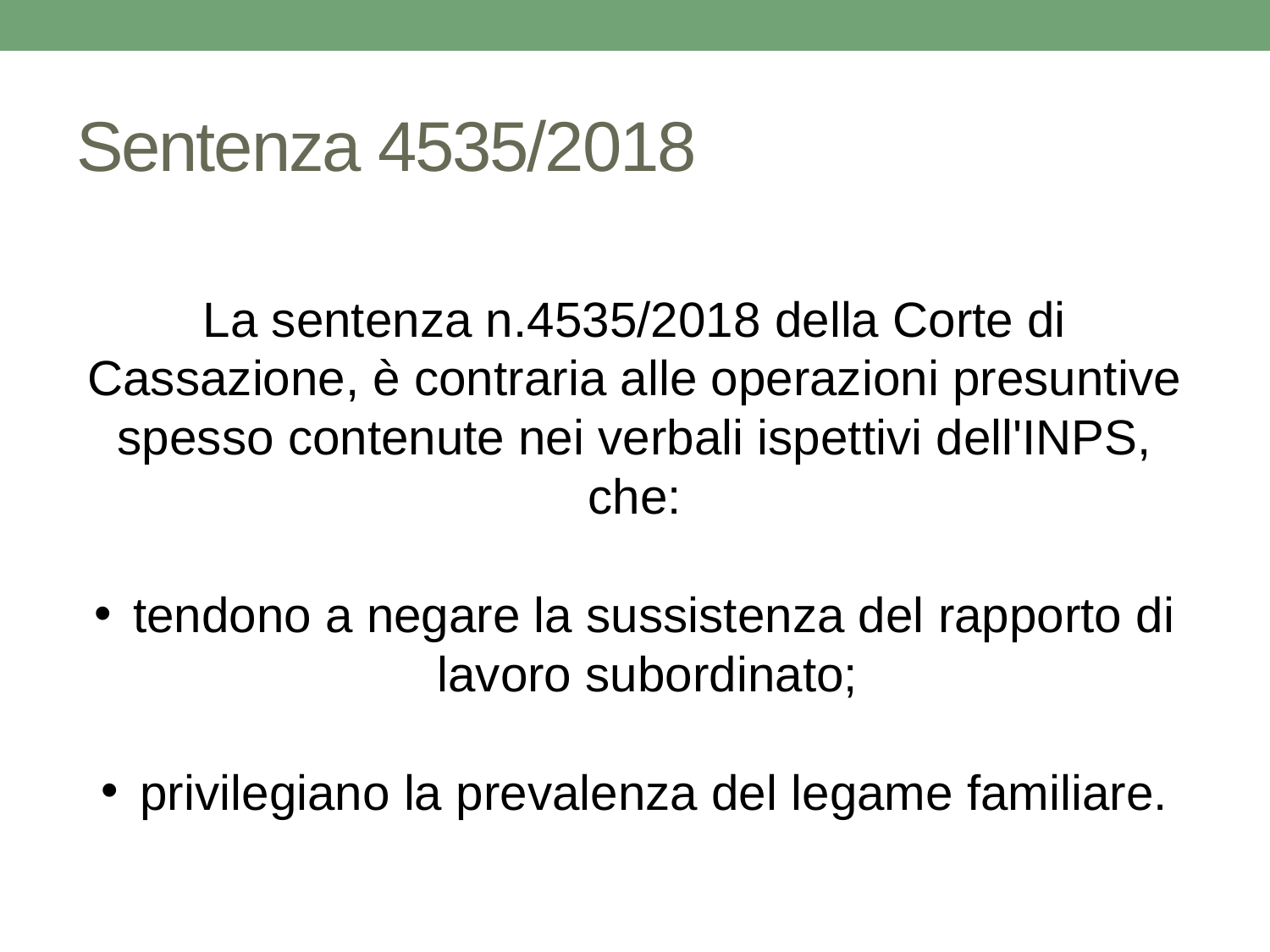

# Sentenza 4535/2018

La sentenza n.4535/2018 della Corte di Cassazione, è contraria alle operazioni presuntive spesso contenute nei verbali ispettivi dell'INPS, che:

 tendono a negare la sussistenza del rapporto di lavoro subordinato;

 privilegiano la prevalenza del legame familiare.